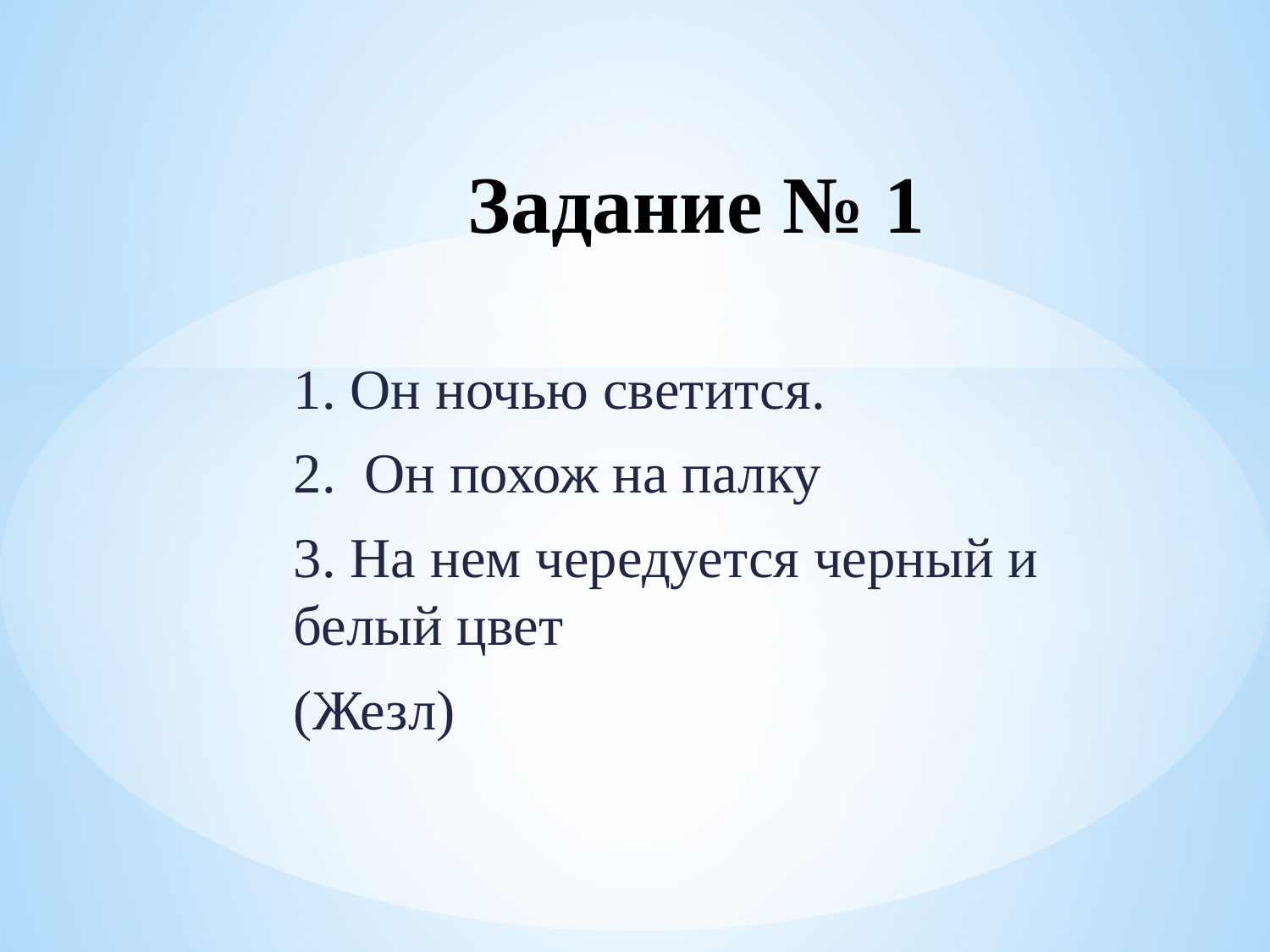

# Задание № 1
1. Он ночью светится.
2.  Он похож на палку
3. На нем чередуется черный и белый цвет
(Жезл)